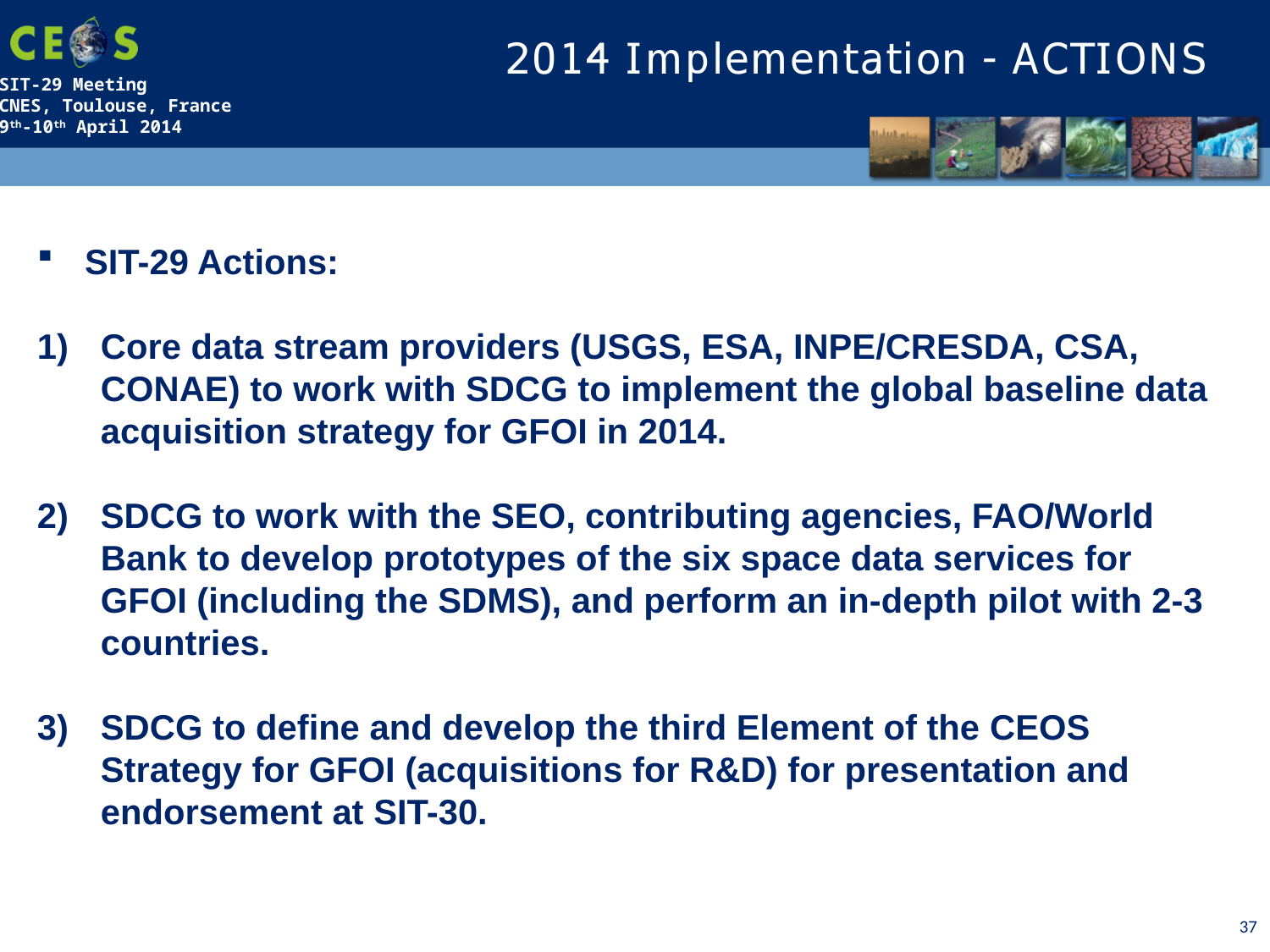

2014 Implementation - ACTIONS
SIT-29 Actions:

Core data stream providers (USGS, ESA, INPE/CRESDA, CSA, CONAE) to work with SDCG to implement the global baseline data acquisition strategy for GFOI in 2014.

SDCG to work with the SEO, contributing agencies, FAO/World Bank to develop prototypes of the six space data services for GFOI (including the SDMS), and perform an in-depth pilot with 2-3 countries.

SDCG to define and develop the third Element of the CEOS Strategy for GFOI (acquisitions for R&D) for presentation and endorsement at SIT-30.

37